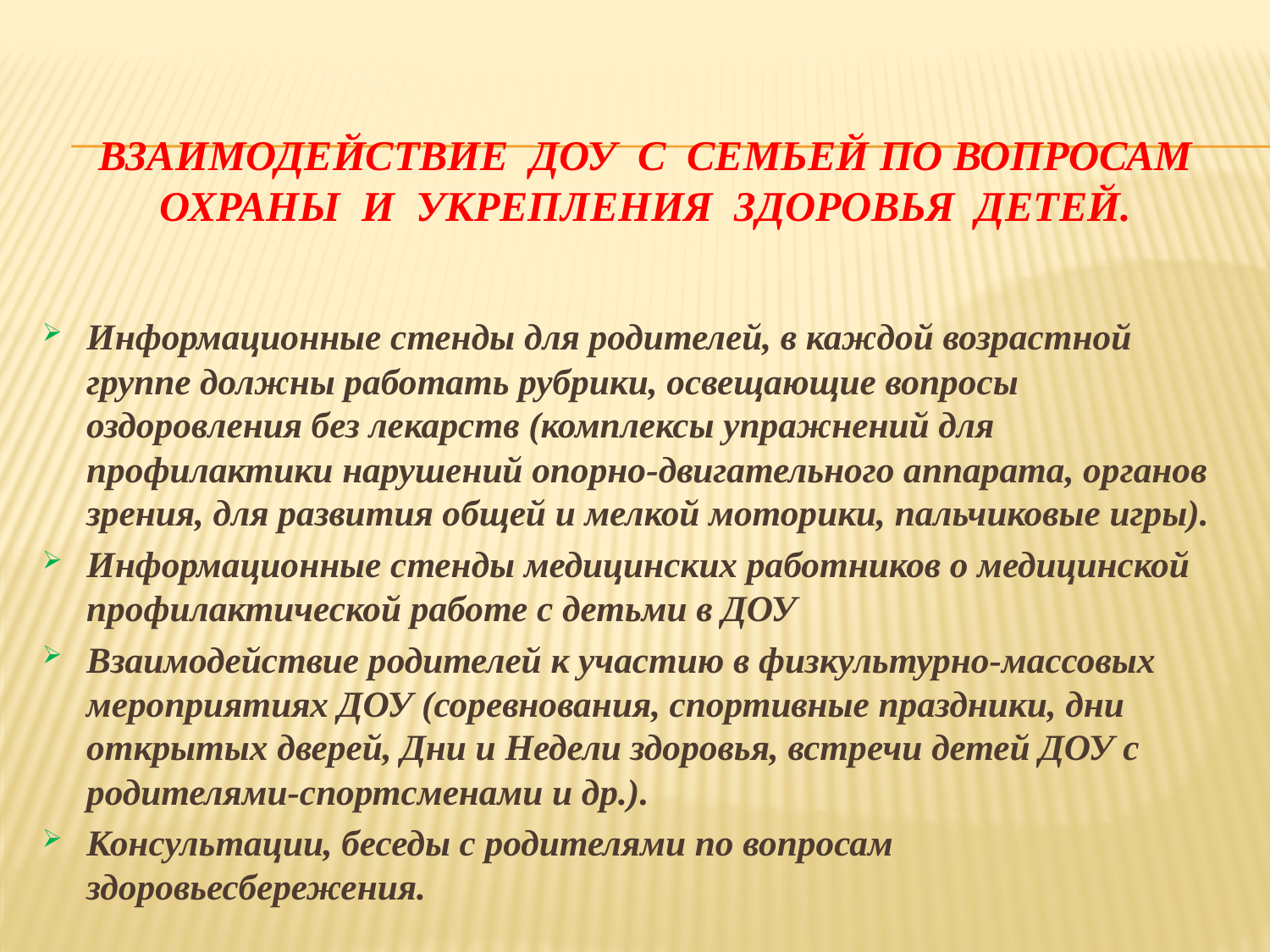

# Взаимодействие  ДОУ  с  семьей по вопросам охраны  и  укрепления  здоровья  детей.
Информационные стенды для родителей, в каждой возрастной группе должны работать рубрики, освещающие вопросы оздоровления без лекарств (комплексы упражнений для профилактики нарушений опорно-двигательного аппарата, органов зрения, для развития общей и мелкой моторики, пальчиковые игры).
Информационные стенды медицинских работников о медицинской профилактической работе с детьми в ДОУ
Взаимодействие родителей к участию в физкультурно-массовых мероприятиях ДОУ (соревнования, спортивные праздники, дни открытых дверей, Дни и Недели здоровья, встречи детей ДОУ с родителями-спортсменами и др.).
Консультации, беседы с родителями по вопросам здоровьесбережения.